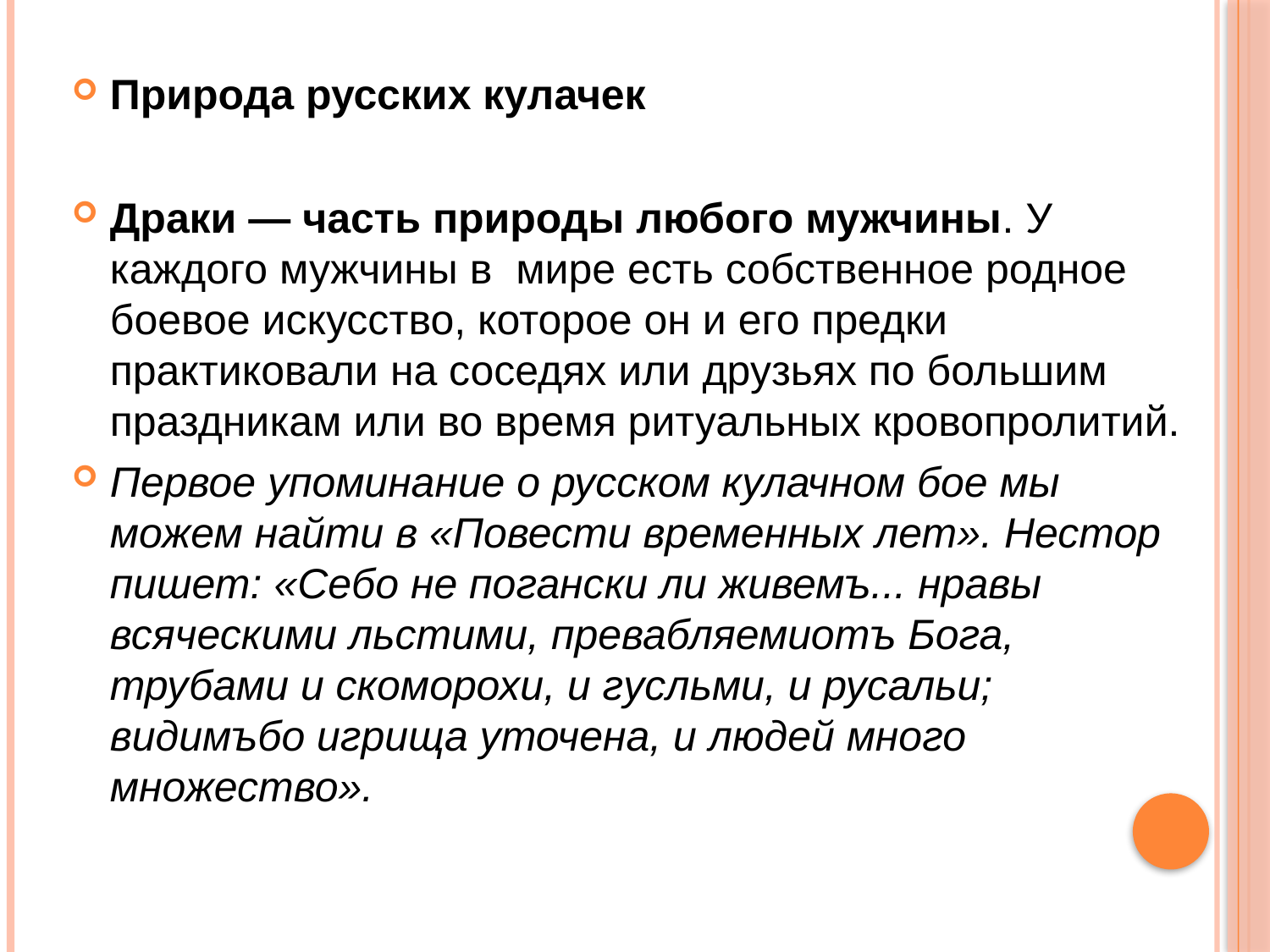

Природа русских кулачек

Драки — часть природы любого мужчины. У каждого мужчины в  мире есть собственное родное боевое искусство, которое он и его предки практиковали на соседях или друзьях по большим праздникам или во время ритуальных кровопролитий.
Первое упоминание о русском кулачном бое мы можем найти в «Повести временных лет». Нестор пишет: «Себо не погански ли живемъ... нравы всяческими льстими, превабляемиотъ Бога, трубами и скоморохи, и гусльми, и русальи; видимъбо игрища уточена, и людей много множество».